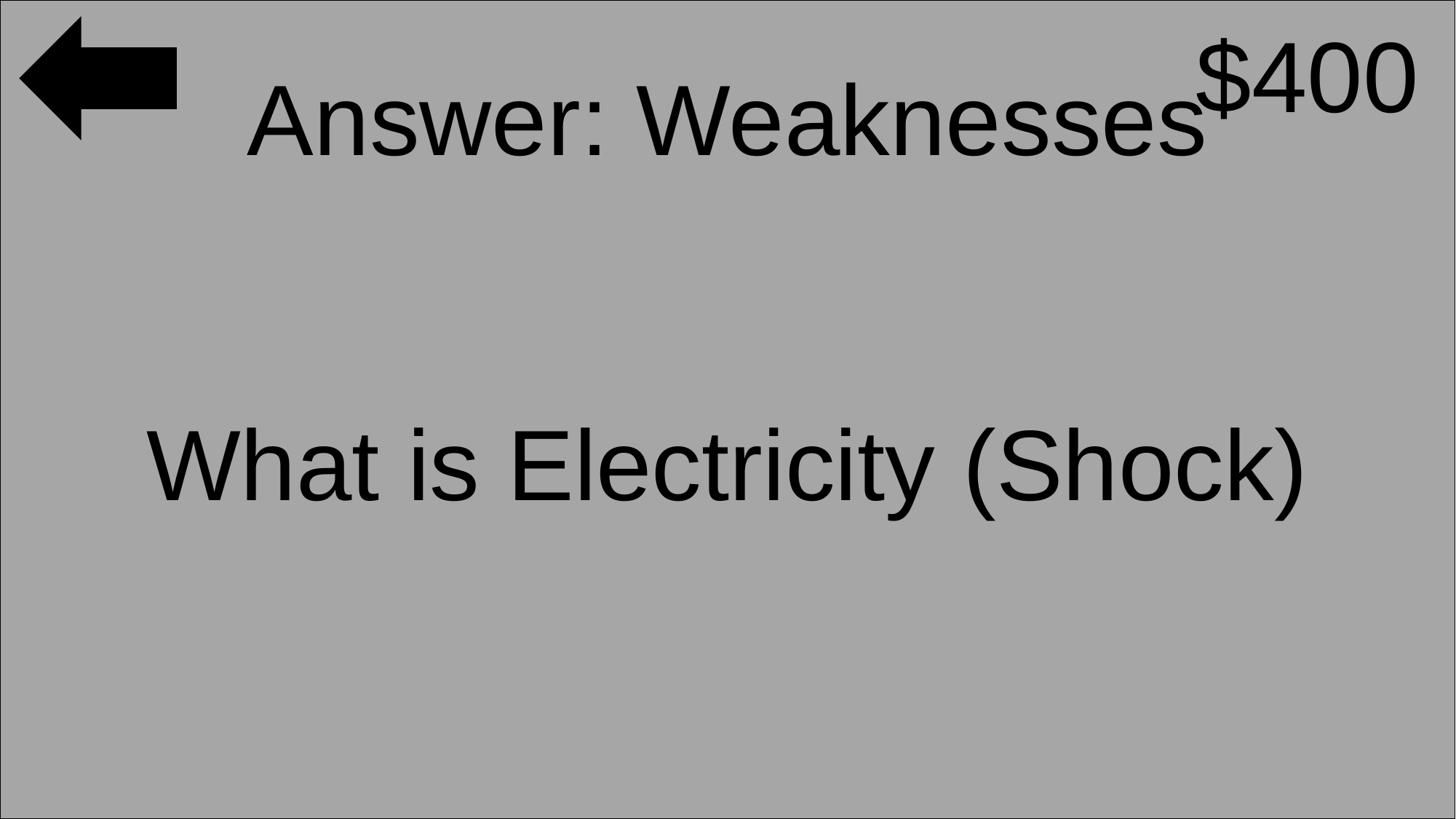

$400

#
Answer: Weaknesses

What is Electricity (Shock)